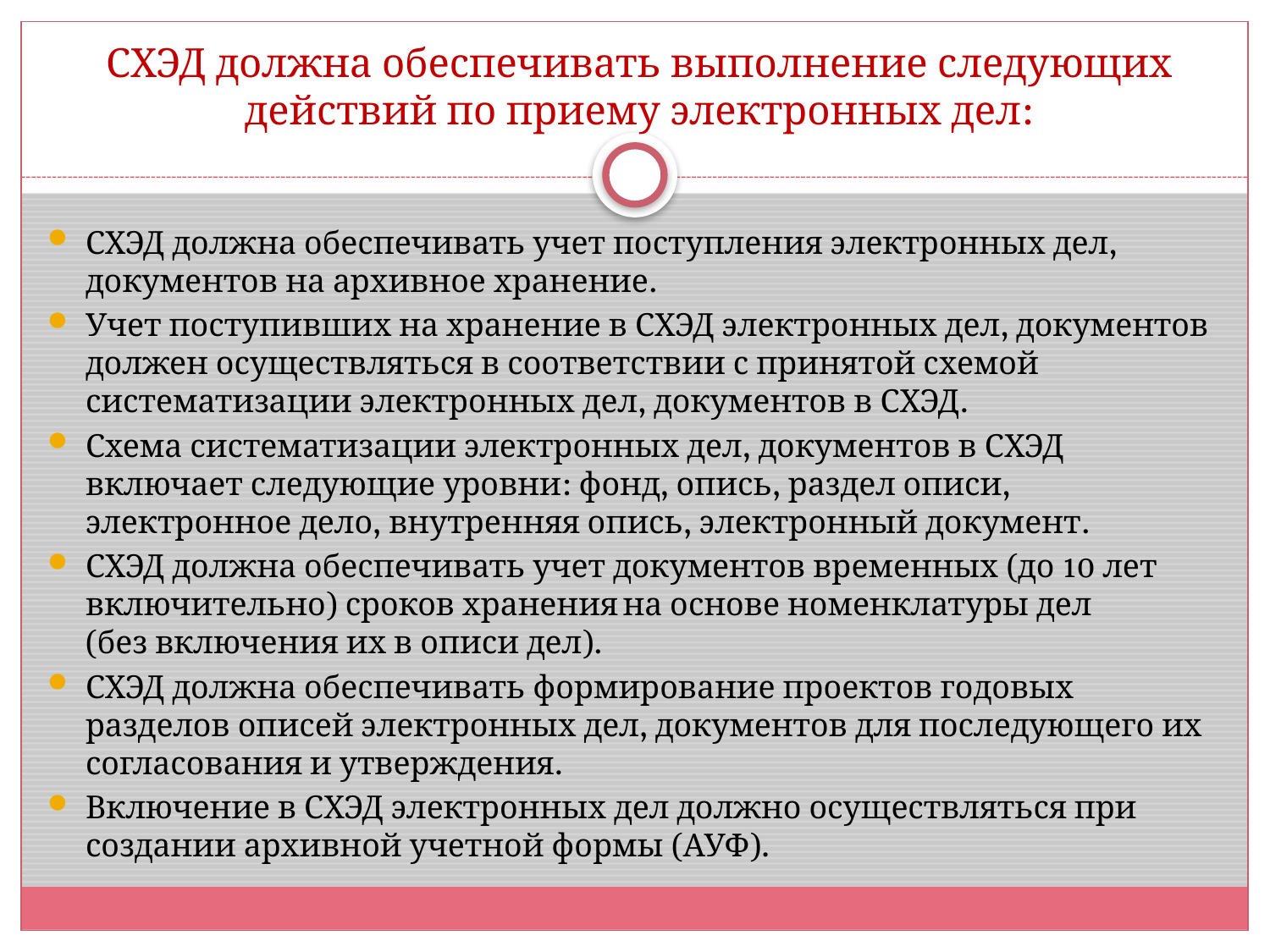

# СХЭД должна обеспечивать выполнение следующих действий по приему электронных дел:
СХЭД должна обеспечивать учет поступления электронных дел, документов на архивное хранение.
Учет поступивших на хранение в СХЭД электронных дел, документов должен осуществляться в соответствии с принятой схемой систематизации электронных дел, документов в СХЭД.
Схема систематизации электронных дел, документов в СХЭД включает следующие уровни: фонд, опись, раздел описи, электронное дело, внутренняя опись, электронный документ.
СХЭД должна обеспечивать учет документов временных (до 10 лет включительно) сроков хранения на основе номенклатуры дел
(без включения их в описи дел).
СХЭД должна обеспечивать формирование проектов годовых разделов описей электронных дел, документов для последующего их согласования и утверждения.
Включение в СХЭД электронных дел должно осуществляться при создании архивной учетной формы (АУФ).